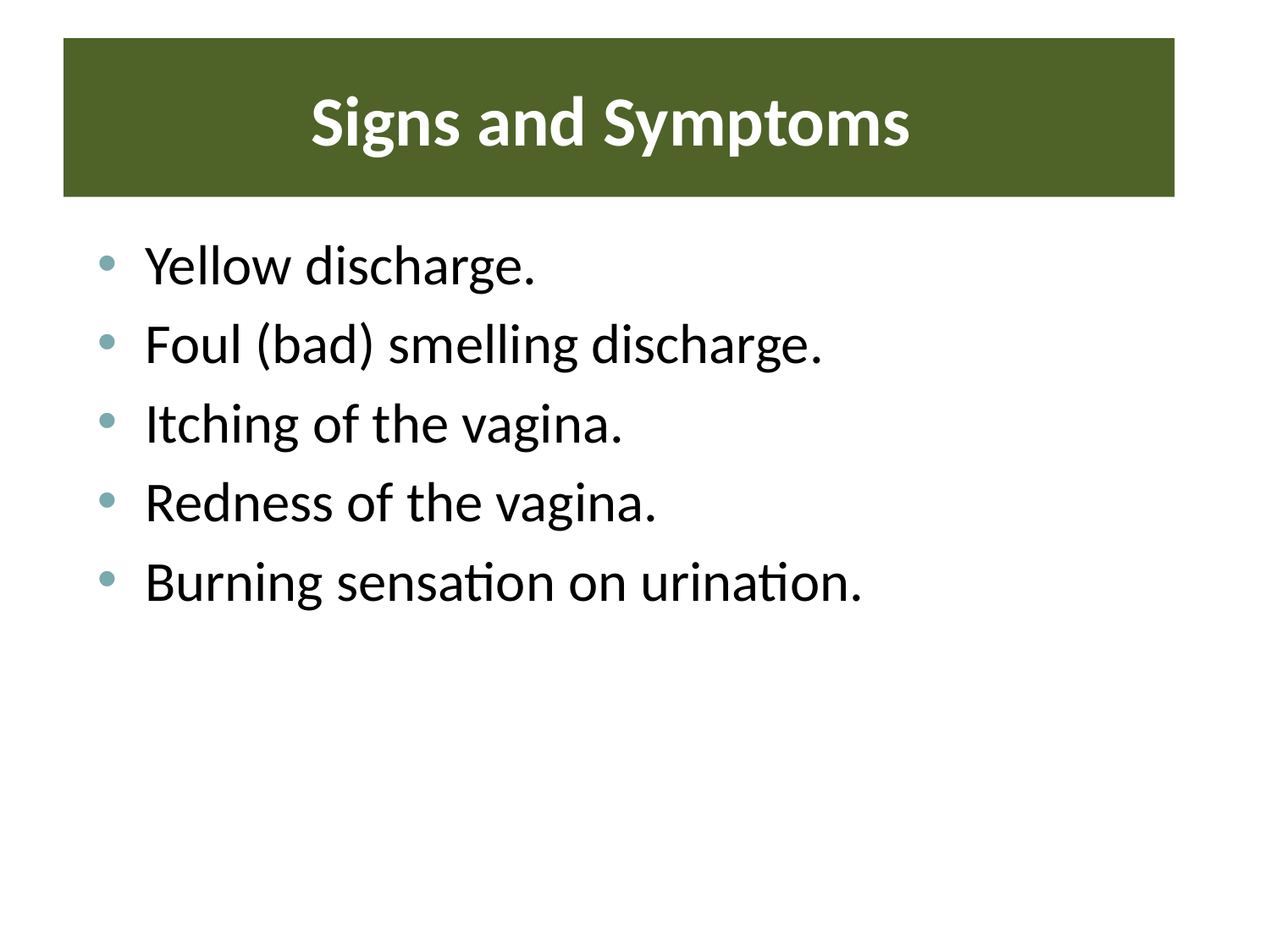

# Signs and Symptoms
Yellow discharge.
Foul (bad) smelling discharge.
Itching of the vagina.
Redness of the vagina.
Burning sensation on urination.